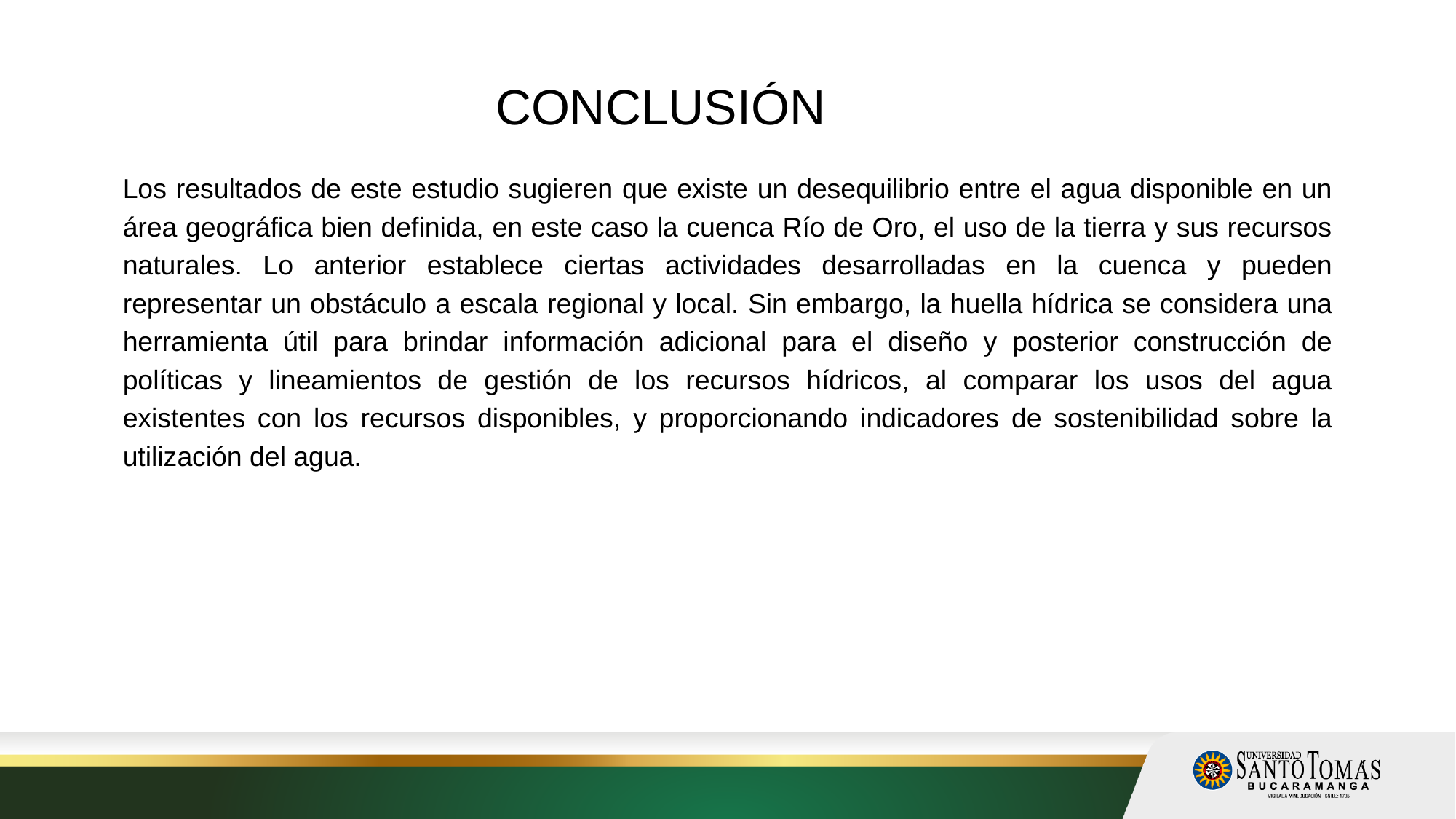

CONCLUSIÓN
Los resultados de este estudio sugieren que existe un desequilibrio entre el agua disponible en un área geográfica bien definida, en este caso la cuenca Río de Oro, el uso de la tierra y sus recursos naturales. Lo anterior establece ciertas actividades desarrolladas en la cuenca y pueden representar un obstáculo a escala regional y local. Sin embargo, la huella hídrica se considera una herramienta útil para brindar información adicional para el diseño y posterior construcción de políticas y lineamientos de gestión de los recursos hídricos, al comparar los usos del agua existentes con los recursos disponibles, y proporcionando indicadores de sostenibilidad sobre la utilización del agua.